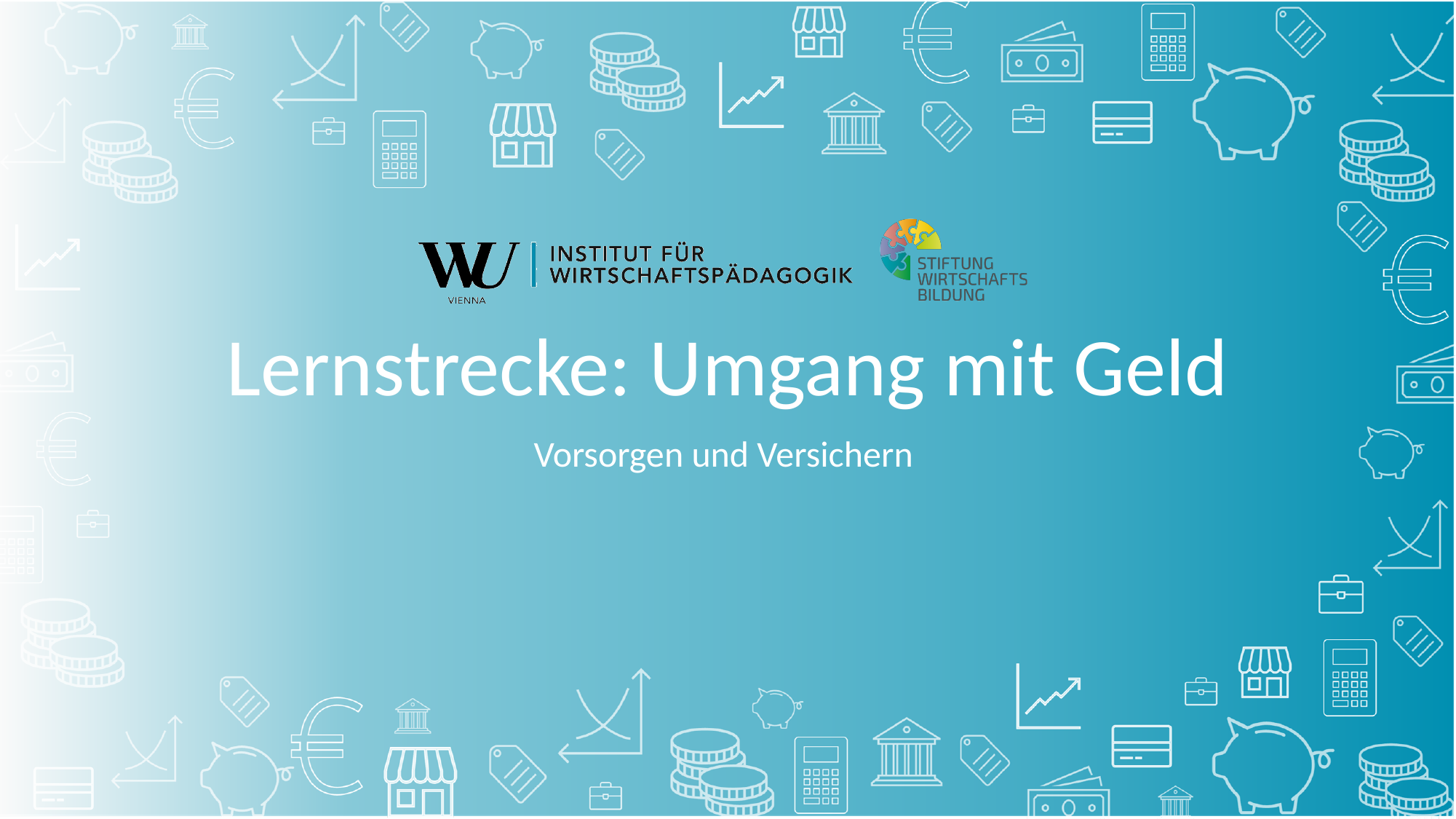

# Lernstrecke: Umgang mit Geld
Vorsorgen und Versichern